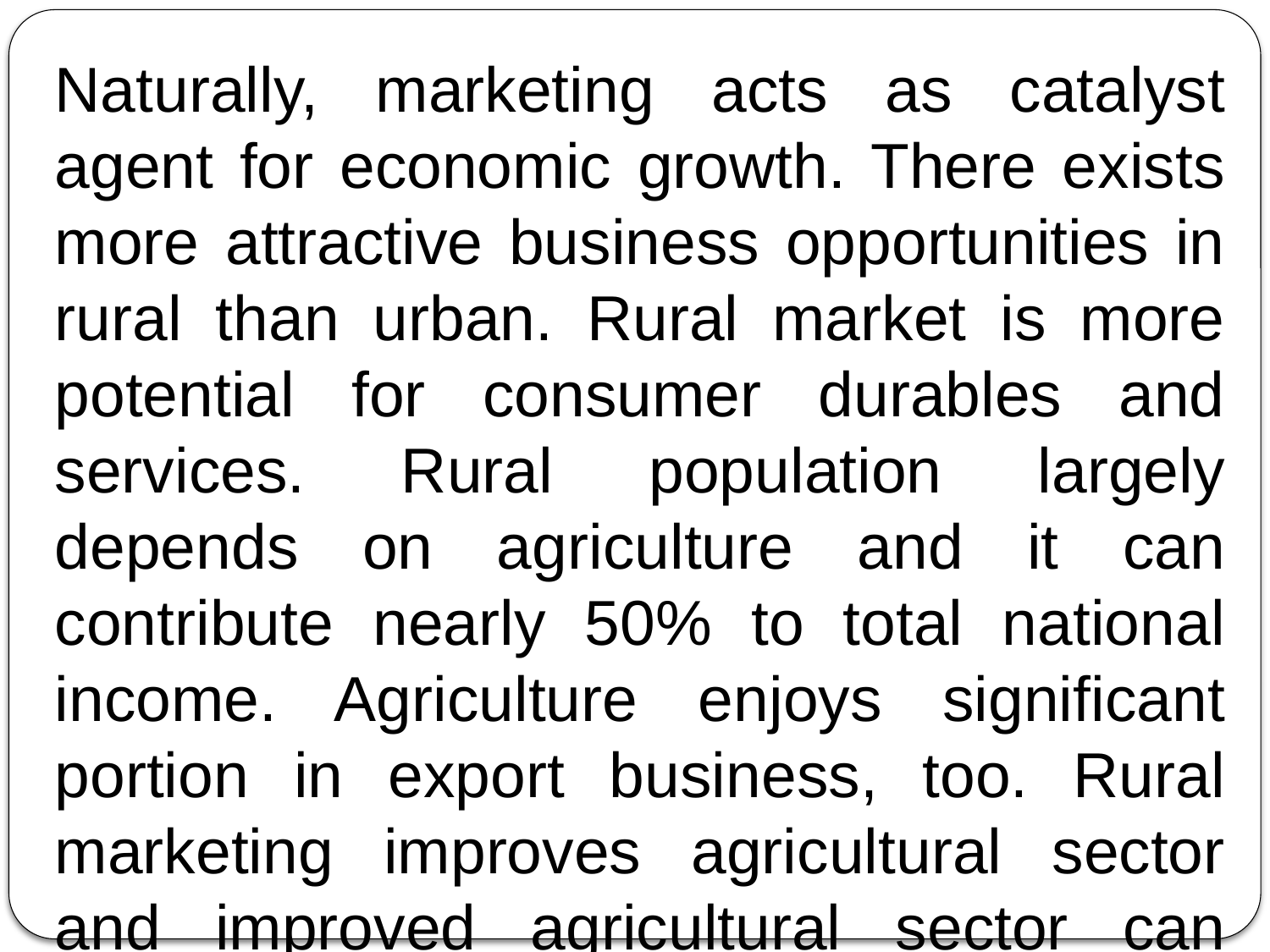

Naturally, marketing acts as catalyst agent for economic growth. There exists more attractive business opportunities in rural than urban. Rural market is more potential for consumer durables and services. Rural population largely depends on agriculture and it can contribute nearly 50% to total national income. Agriculture enjoys significant portion in export business, too. Rural marketing improves agricultural sector and improved agricultural sector can boost whole economy of the country.